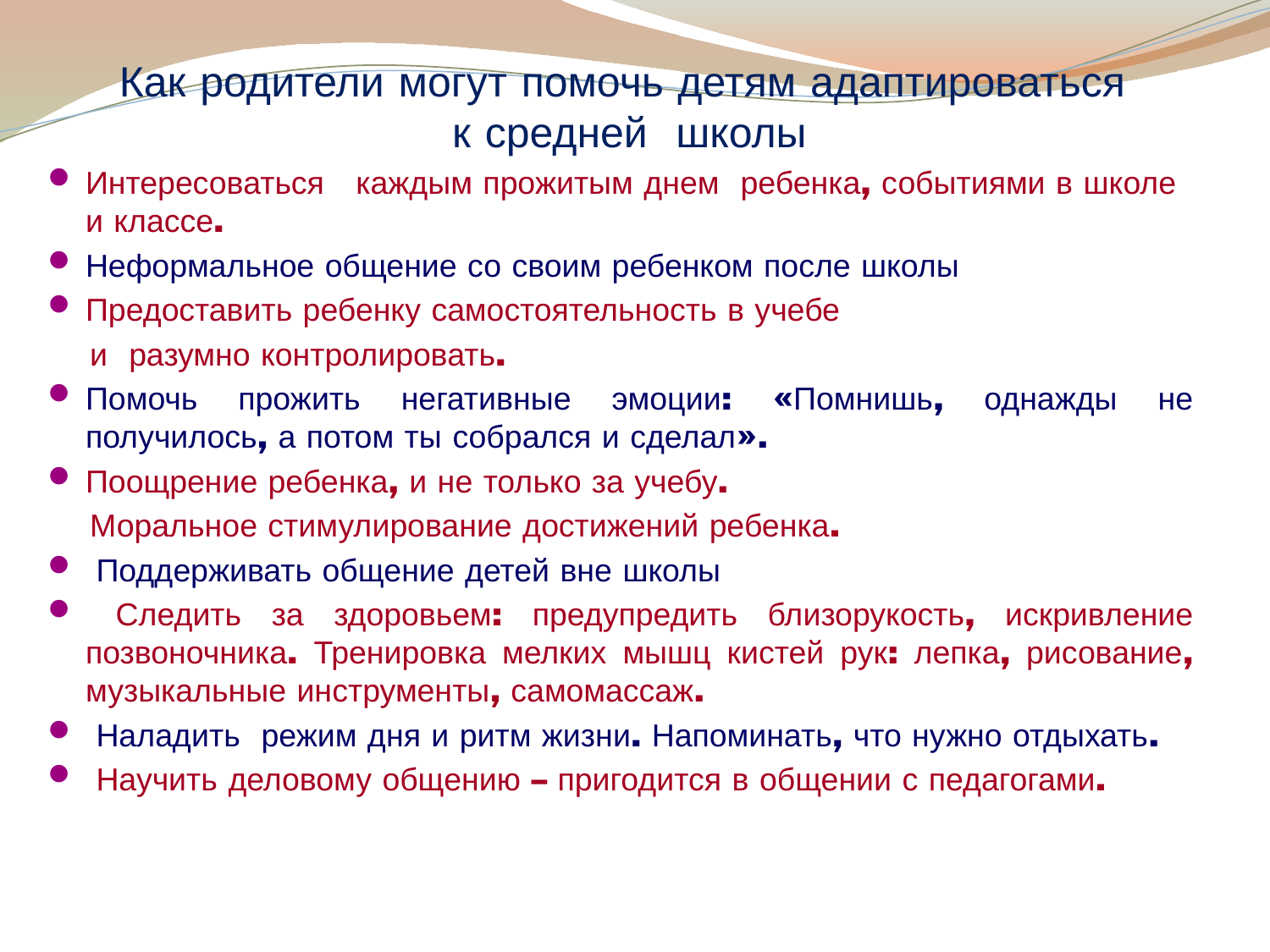

# Как родители могут помочь детям адаптироваться к средней  школы
Интересоваться   каждым прожитым днем  ребенка, событиями в школе и классе.
Неформальное общение со своим ребенком после школы
Предоставить ребенку самостоятельность в учебе
    и  разумно контролировать.
Помочь прожить негативные эмоции: «Помнишь, однажды не получилось, а потом ты собрался и сделал».
Поощрение ребенка, и не только за учебу.
    Моральное стимулирование достижений ребенка.
 Поддерживать общение детей вне школы
 Следить за здоровьем: предупредить близорукость, искривление позвоночника. Тренировка мелких мышц кистей рук: лепка, рисование, музыкальные инструменты, самомассаж.
 Наладить  режим дня и ритм жизни. Напоминать, что нужно отдыхать.
 Научить деловому общению – пригодится в общении с педагогами.